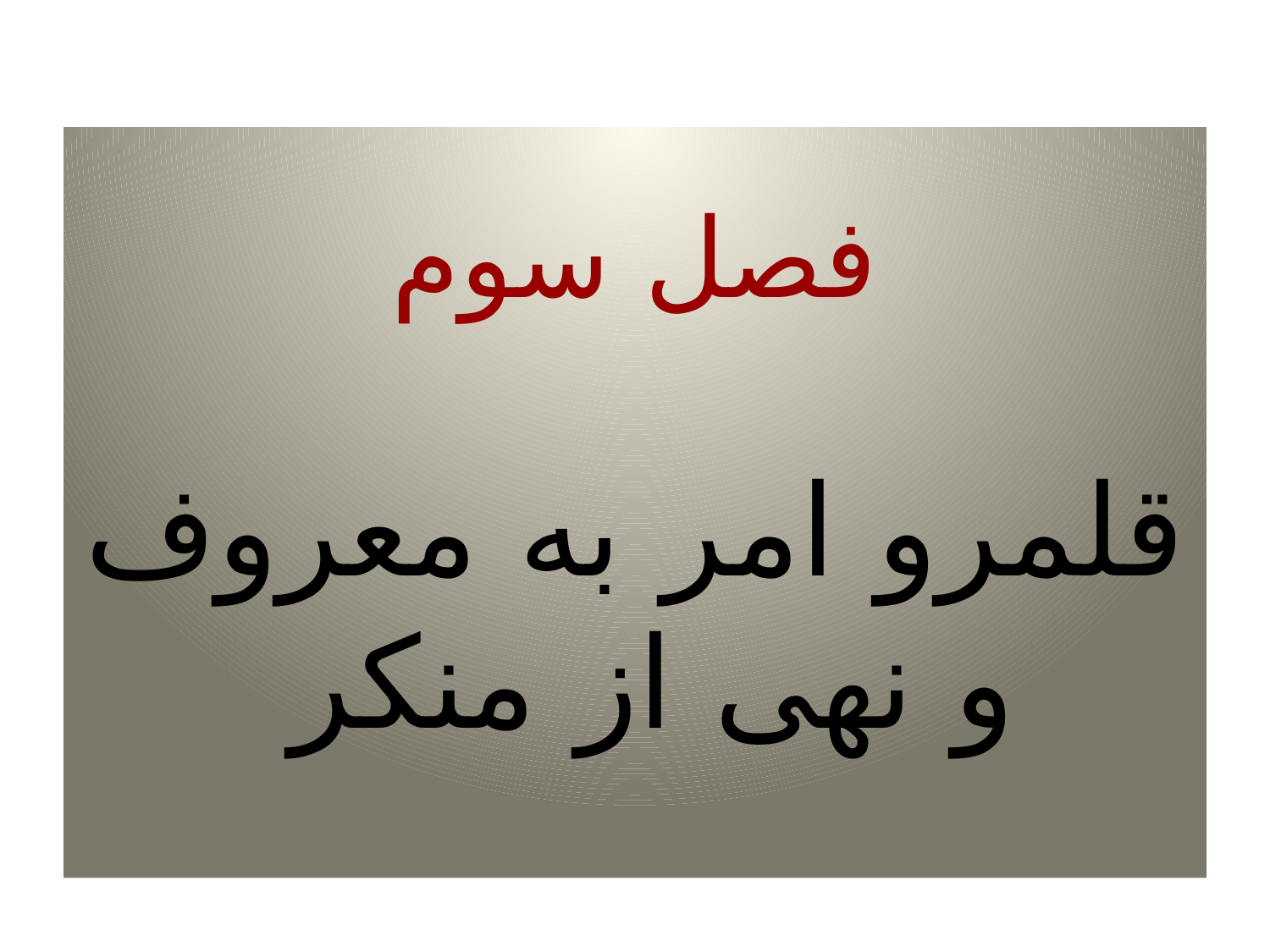

فصل سوم

قلمرو امر به معروف و نهی از منکر